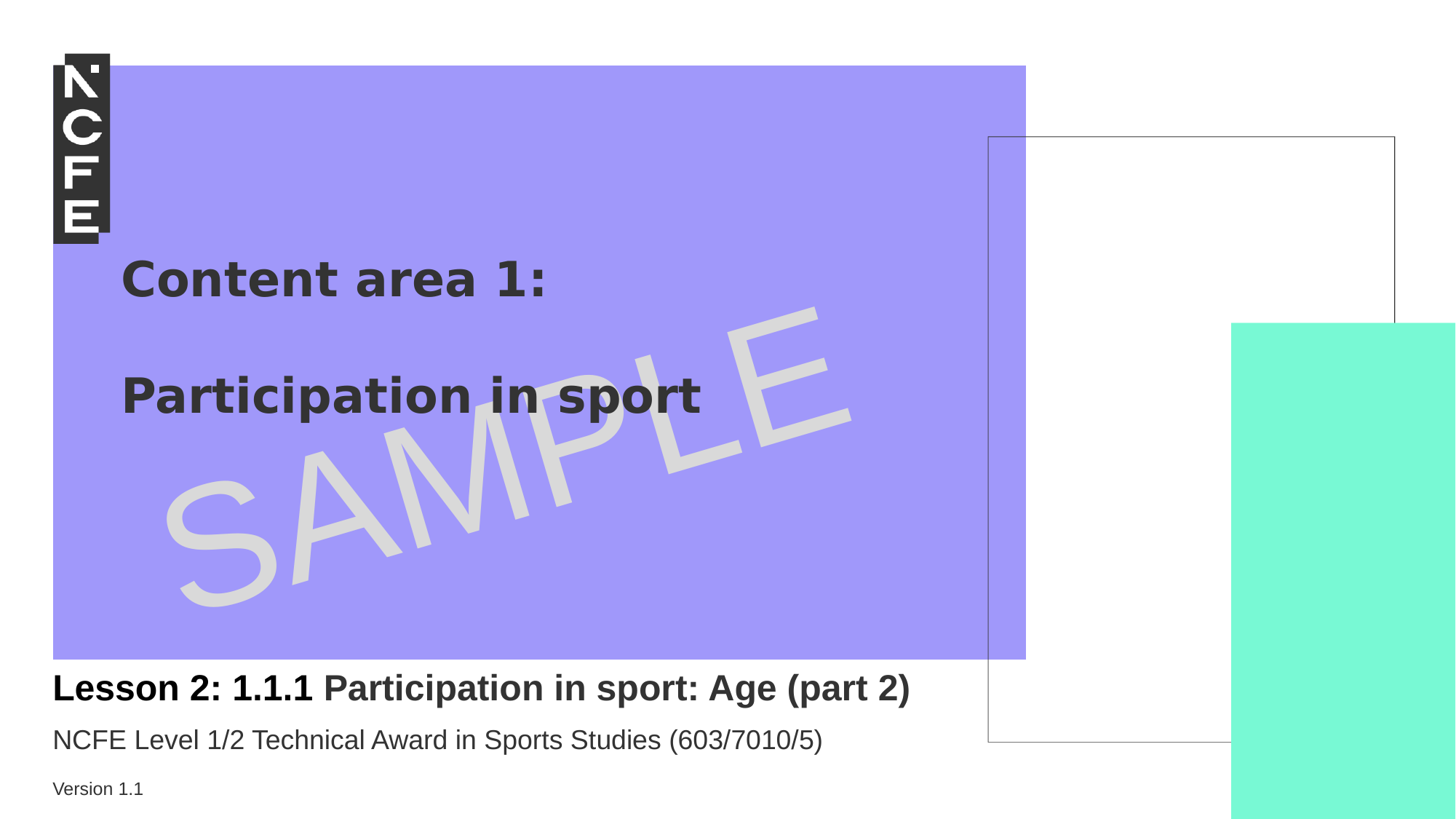

Content area 1:

Participation in sport
Lesson 2: 1.1.1 Participation in sport: Age (part 2)

NCFE Level 1/2 Technical Award in Sports Studies (603/7010/5)

Version 1.1